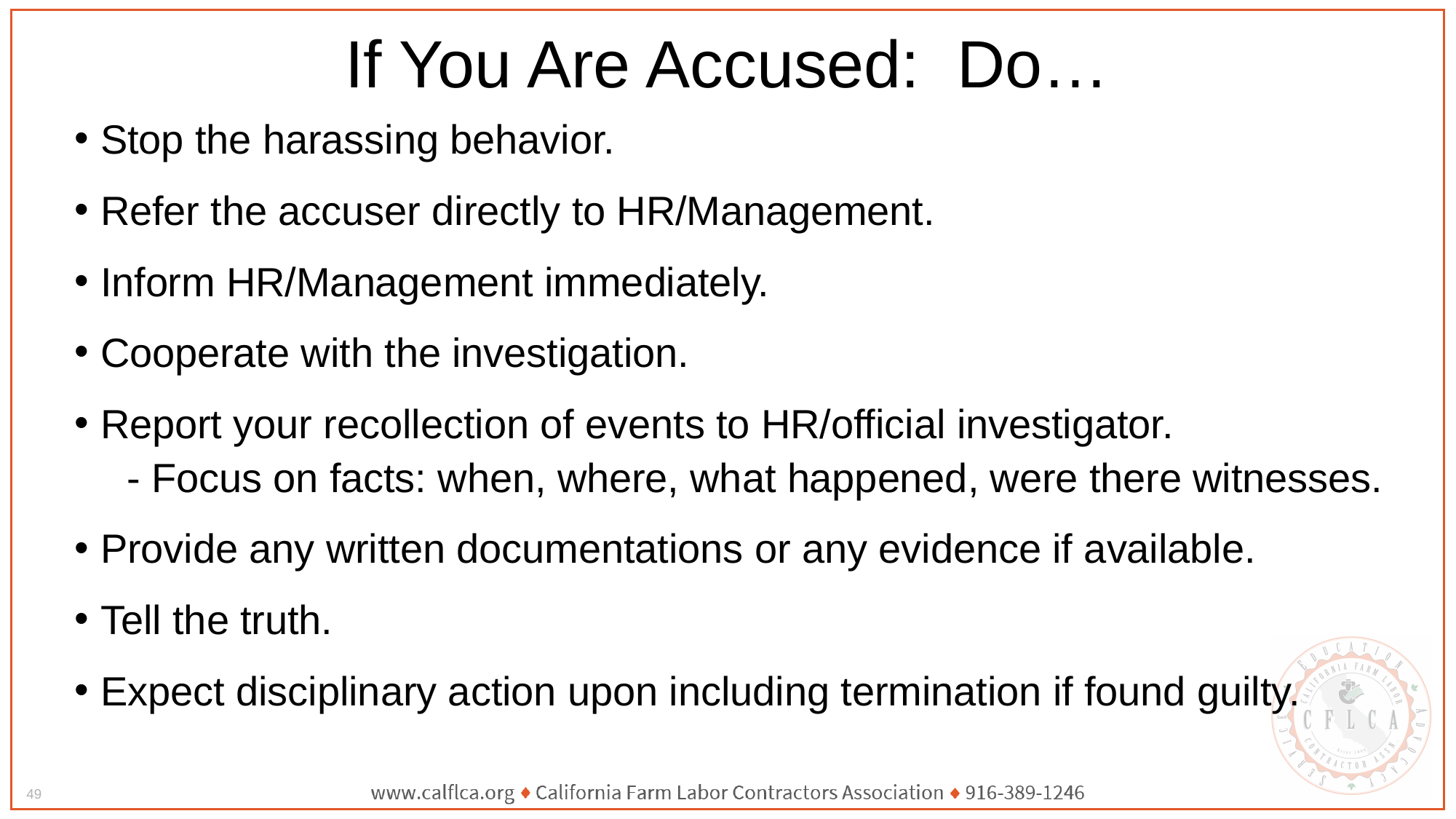

# If You Are Accused:  Do…
Stop the harassing behavior.
Refer the accuser directly to HR/Management.
Inform HR/Management immediately.
Cooperate with the investigation.
Report your recollection of events to HR/official investigator.
- Focus on facts: when, where, what happened, were there witnesses.
Provide any written documentations or any evidence if available.
Tell the truth.
Expect disciplinary action upon including termination if found guilty.

49